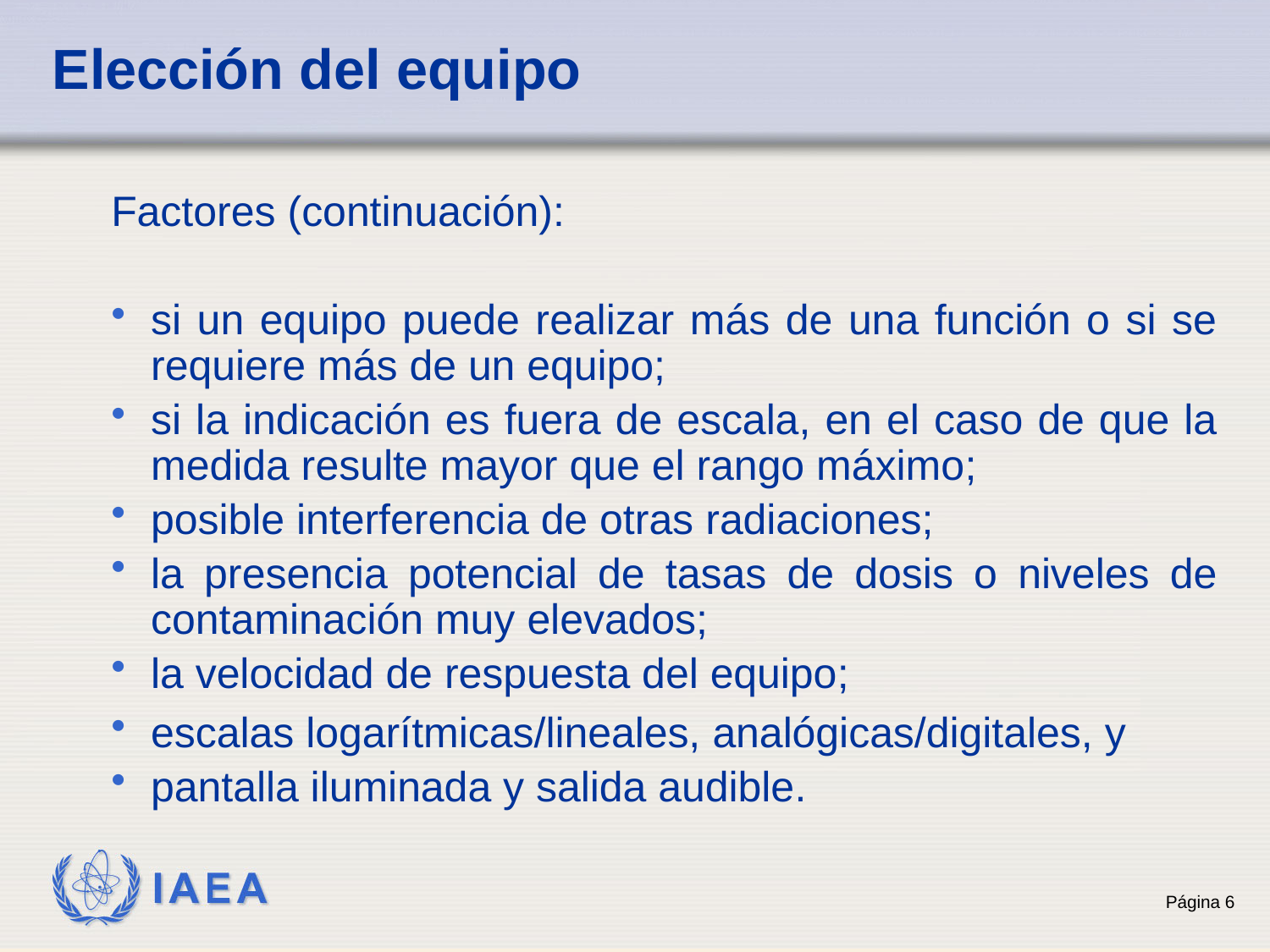

# Elección del equipo
Factores (continuación):

si un equipo puede realizar más de una función o si se requiere más de un equipo;
si la indicación es fuera de escala, en el caso de que la medida resulte mayor que el rango máximo;
posible interferencia de otras radiaciones;
la presencia potencial de tasas de dosis o niveles de contaminación muy elevados;
la velocidad de respuesta del equipo;
escalas logarítmicas/lineales, analógicas/digitales, y
pantalla iluminada y salida audible.

6